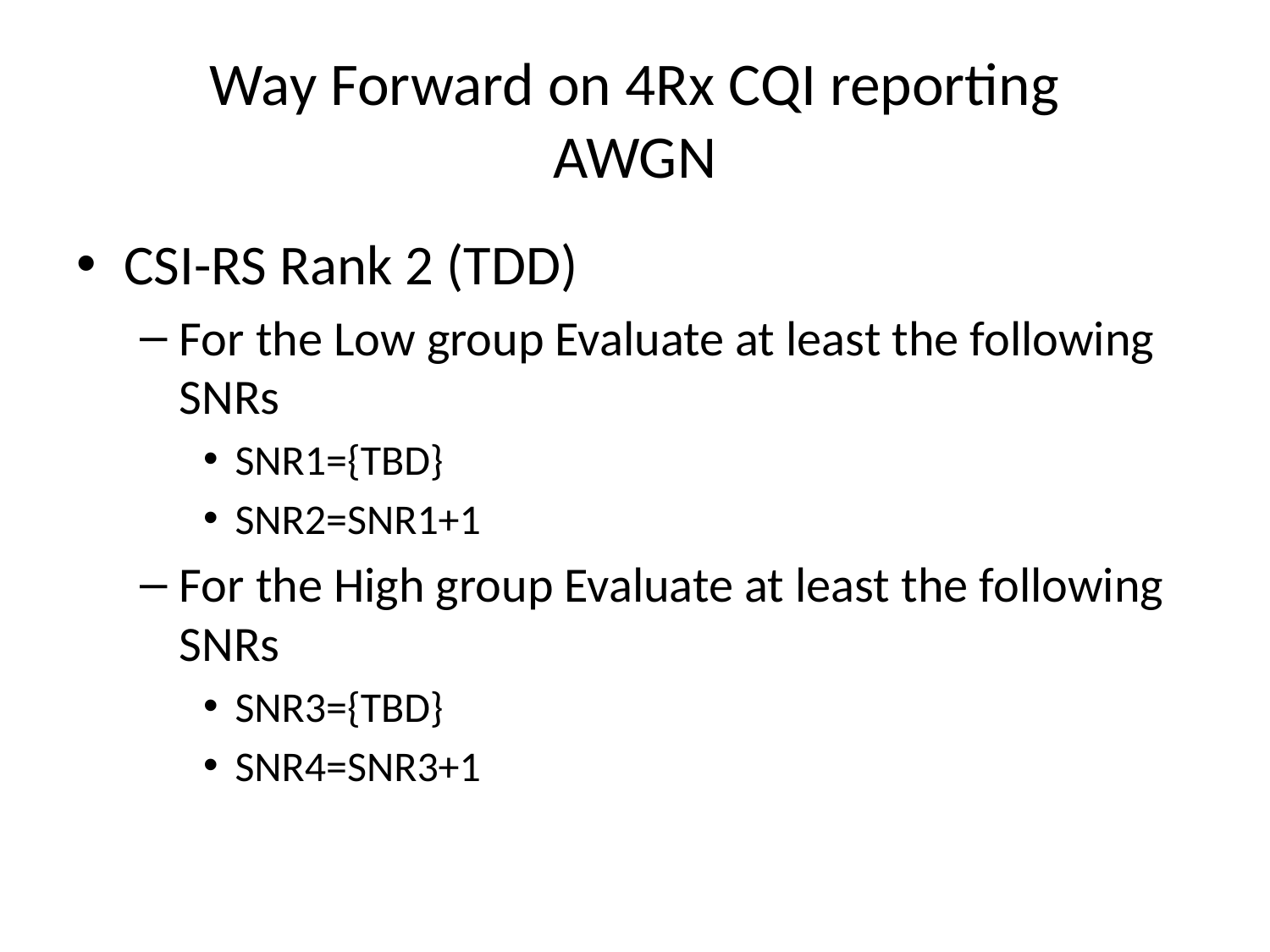

# Way Forward on 4Rx CQI reporting AWGN
CSI-RS Rank 2 (TDD)
For the Low group Evaluate at least the following SNRs
SNR1={TBD}
SNR2=SNR1+1
For the High group Evaluate at least the following SNRs
SNR3={TBD}
SNR4=SNR3+1